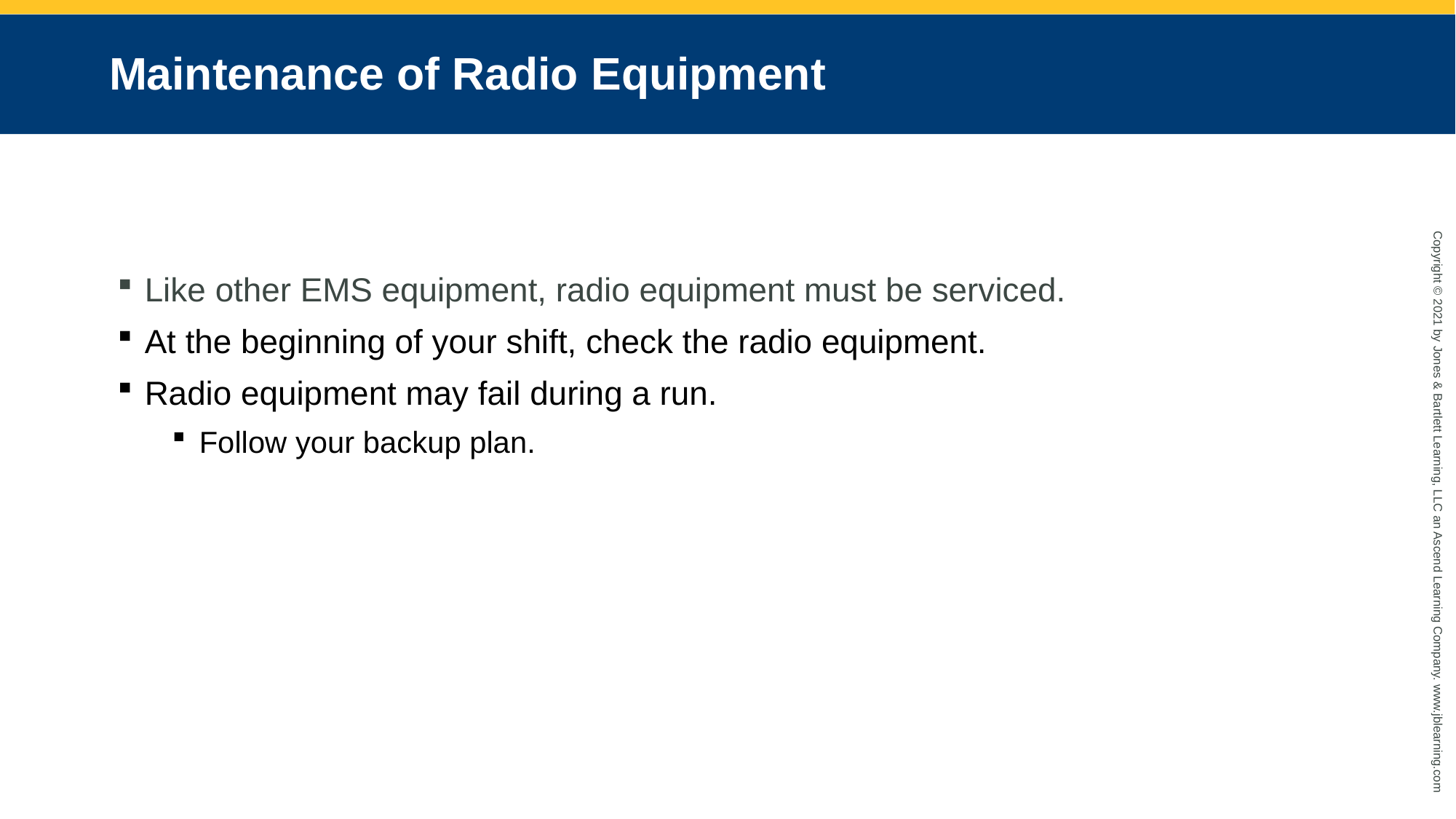

# Maintenance of Radio Equipment
Like other EMS equipment, radio equipment must be serviced.
At the beginning of your shift, check the radio equipment.
Radio equipment may fail during a run.
Follow your backup plan.